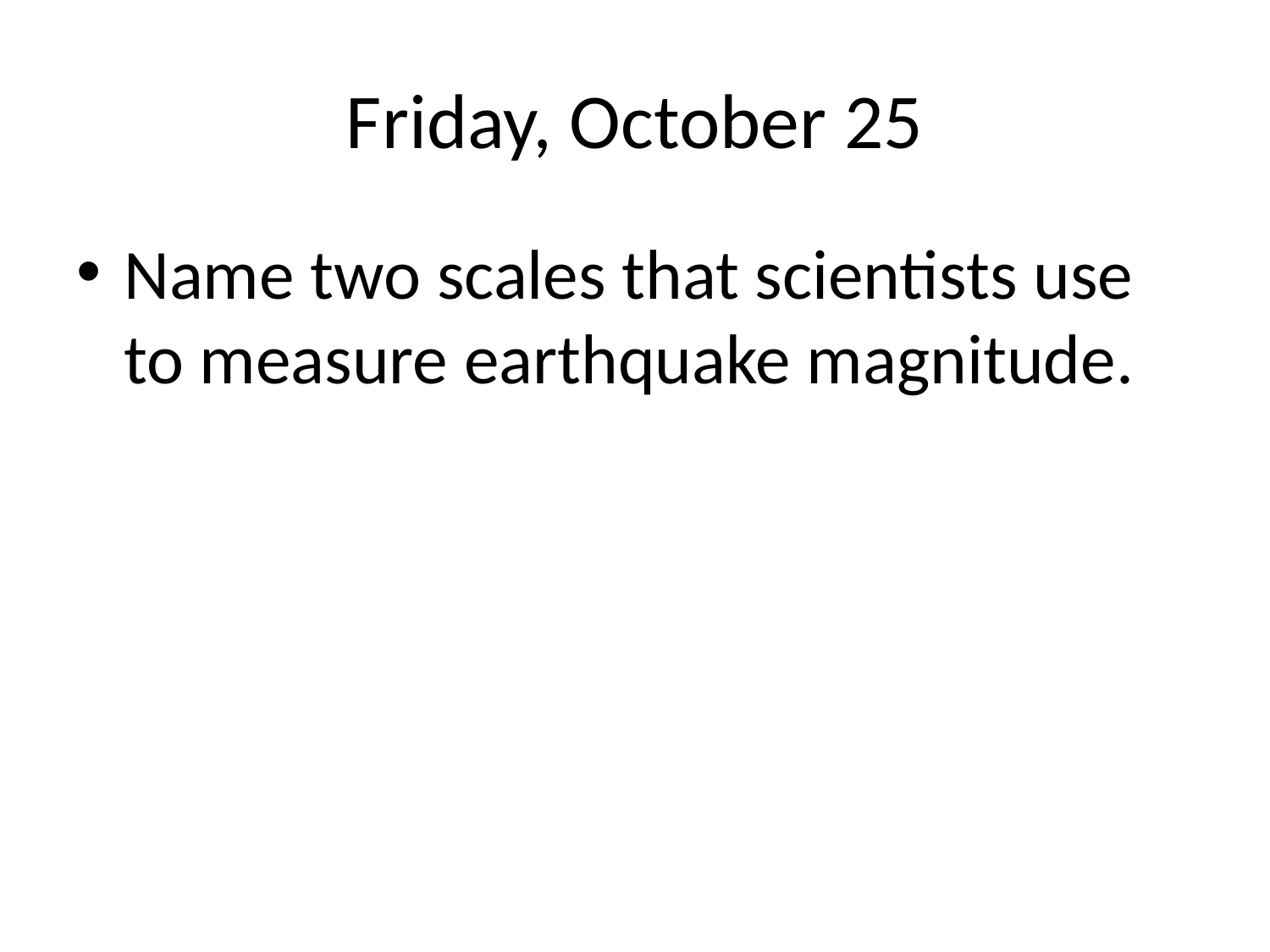

# Friday, October 25
Name two scales that scientists use to measure earthquake magnitude.